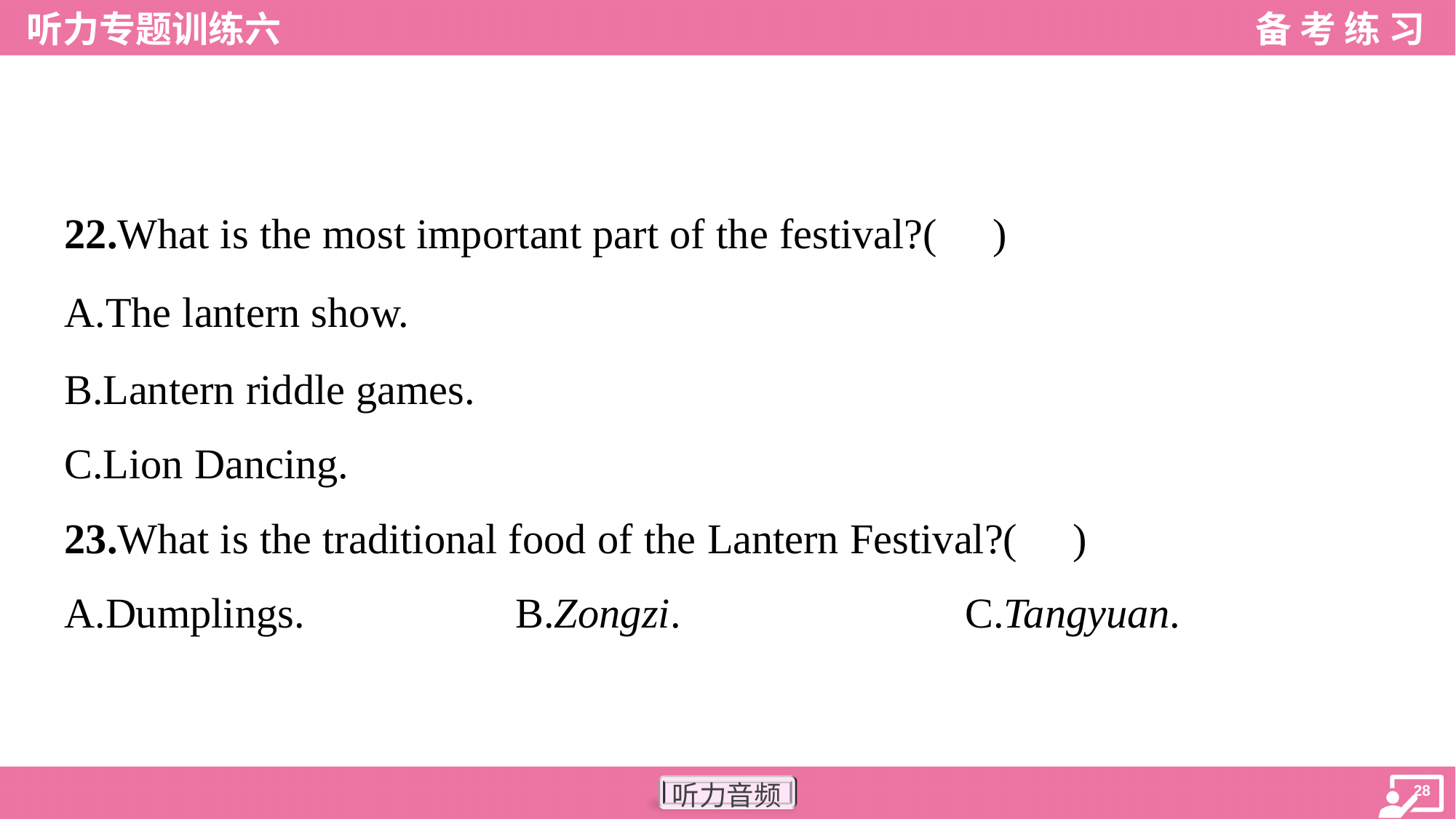

22.What is the most important part of the festival?(     )
A.The lantern show.
B.Lantern riddle games.
C.Lion Dancing.
23.What is the traditional food of the Lantern Festival?(     )
A.Dumplings.	B.Zongzi.	C.Tangyuan.